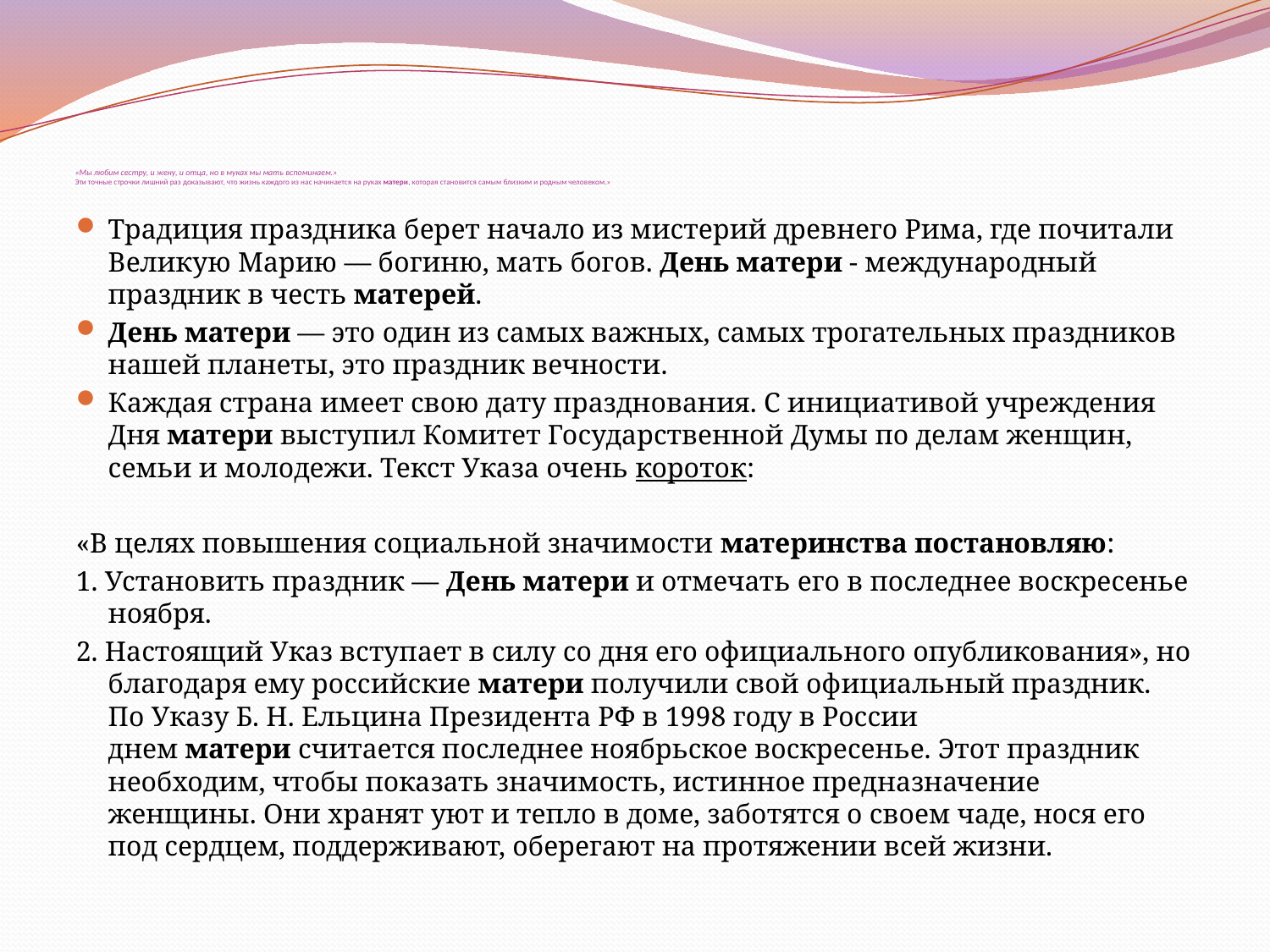

# «Мы любим сестру, и жену, и отца, но в муках мы мать вспоминаем.»  Эти точные строчки лишний раз доказывают, что жизнь каждого из нас начинается на руках матери, которая становится самым близким и родным человеком.»
Традиция праздника берет начало из мистерий древнего Рима, где почитали Великую Марию — богиню, мать богов. День матери - международный праздник в честь матерей.
День матери — это один из самых важных, самых трогательных праздников нашей планеты, это праздник вечности.
Каждая страна имеет свою дату празднования. С инициативой учреждения Дня матери выступил Комитет Государственной Думы по делам женщин, семьи и молодежи. Текст Указа очень короток:

«В целях повышения социальной значимости материнства постановляю:
1. Установить праздник — День матери и отмечать его в последнее воскресенье ноября.
2. Настоящий Указ вступает в силу со дня его официального опубликования», но благодаря ему российские матери получили свой официальный праздник. По Указу Б. Н. Ельцина Президента РФ в 1998 году в России днем матери считается последнее ноябрьское воскресенье. Этот праздник необходим, чтобы показать значимость, истинное предназначение женщины. Они хранят уют и тепло в доме, заботятся о своем чаде, нося его под сердцем, поддерживают, оберегают на протяжении всей жизни.